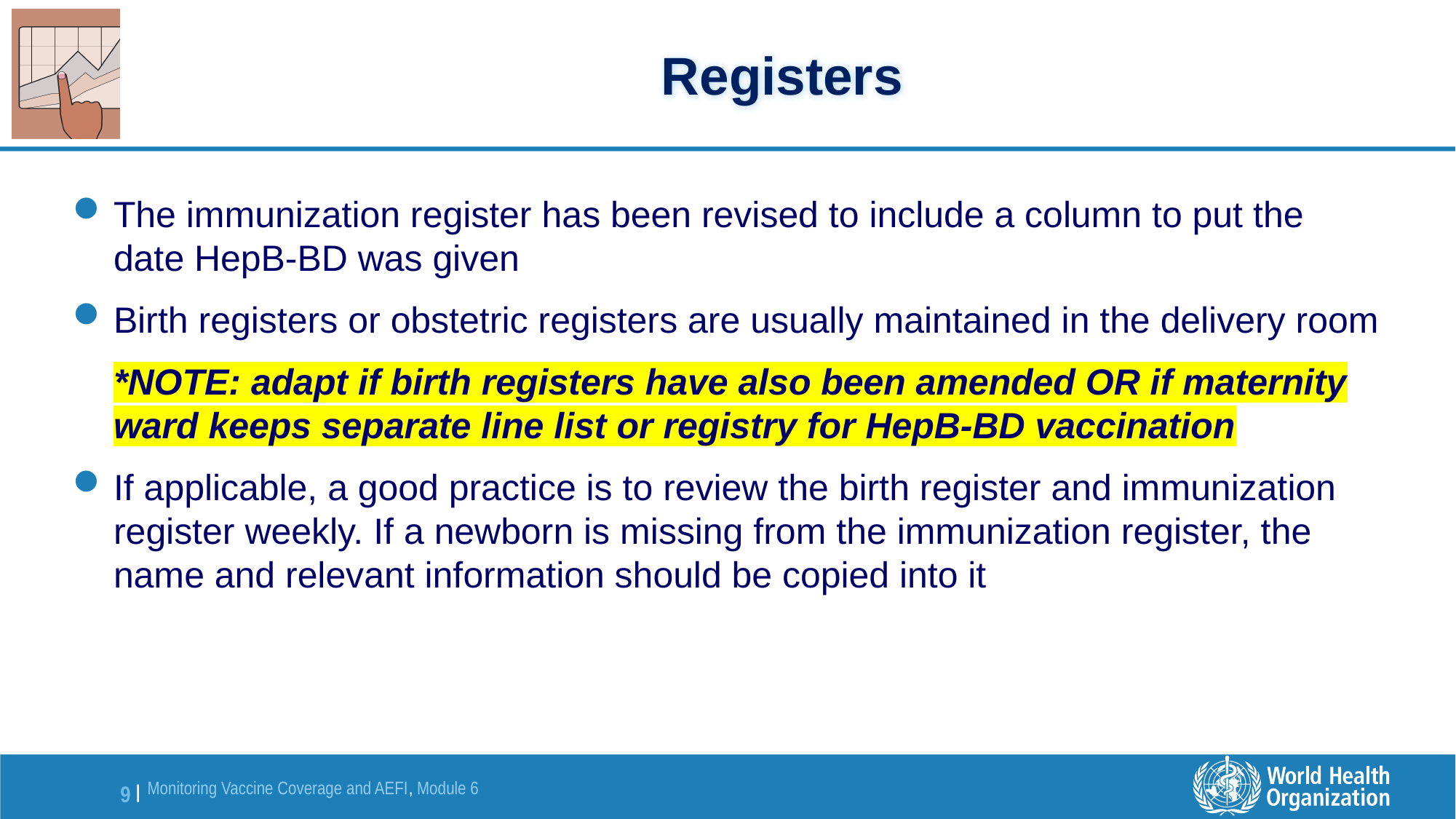

# Registers
The immunization register has been revised to include a column to put the date HepB-BD was given
Birth registers or obstetric registers are usually maintained in the delivery room
*NOTE: adapt if birth registers have also been amended OR if maternity ward keeps separate line list or registry for HepB-BD vaccination
If applicable, a good practice is to review the birth register and immunization register weekly. If a newborn is missing from the immunization register, the name and relevant information should be copied into it